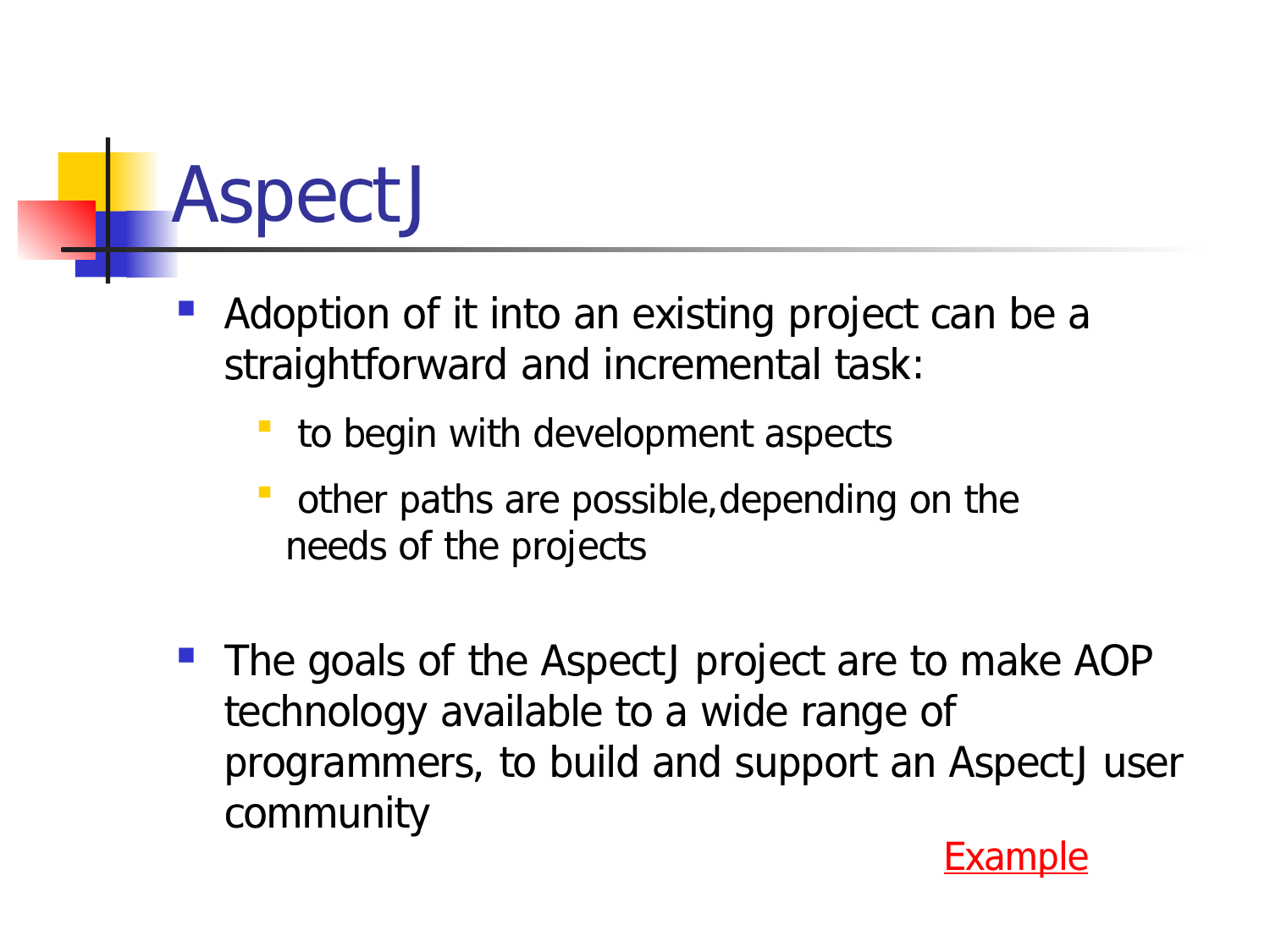

# AspectJ
Adoption of it into an existing project can be a straightforward and incremental task:

The goals of the AspectJ project are to make AOP technology available to a wide range of programmers, to build and support an AspectJ user community
 to begin with development aspects
 other paths are possible,depending on the needs of the projects
Example